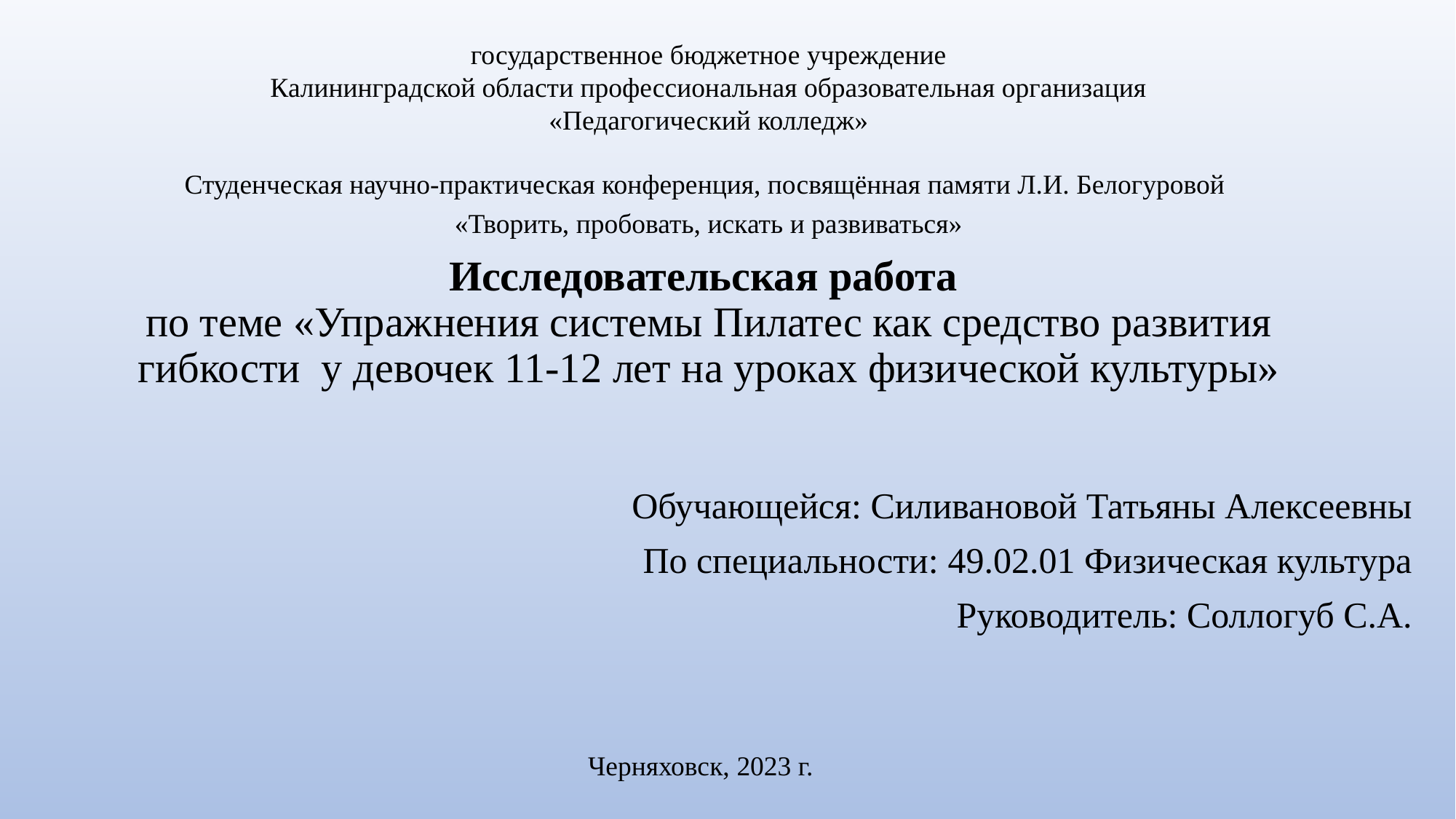

государственное бюджетное учреждение
 Калининградской области профессиональная образовательная организация
«Педагогический колледж»
Студенческая научно-практическая конференция, посвящённая памяти Л.И. Белогуровой
«Творить, пробовать, искать и развиваться»

# Исследовательская работа по теме «Упражнения системы Пилатес как средство развития гибкости  у девочек 11-12 лет на уроках физической культуры»
Обучающейся: Силивановой Татьяны Алексеевны
По специальности: 49.02.01 Физическая культура
Руководитель: Соллогуб С.А.

Черняховск, 2023 г.